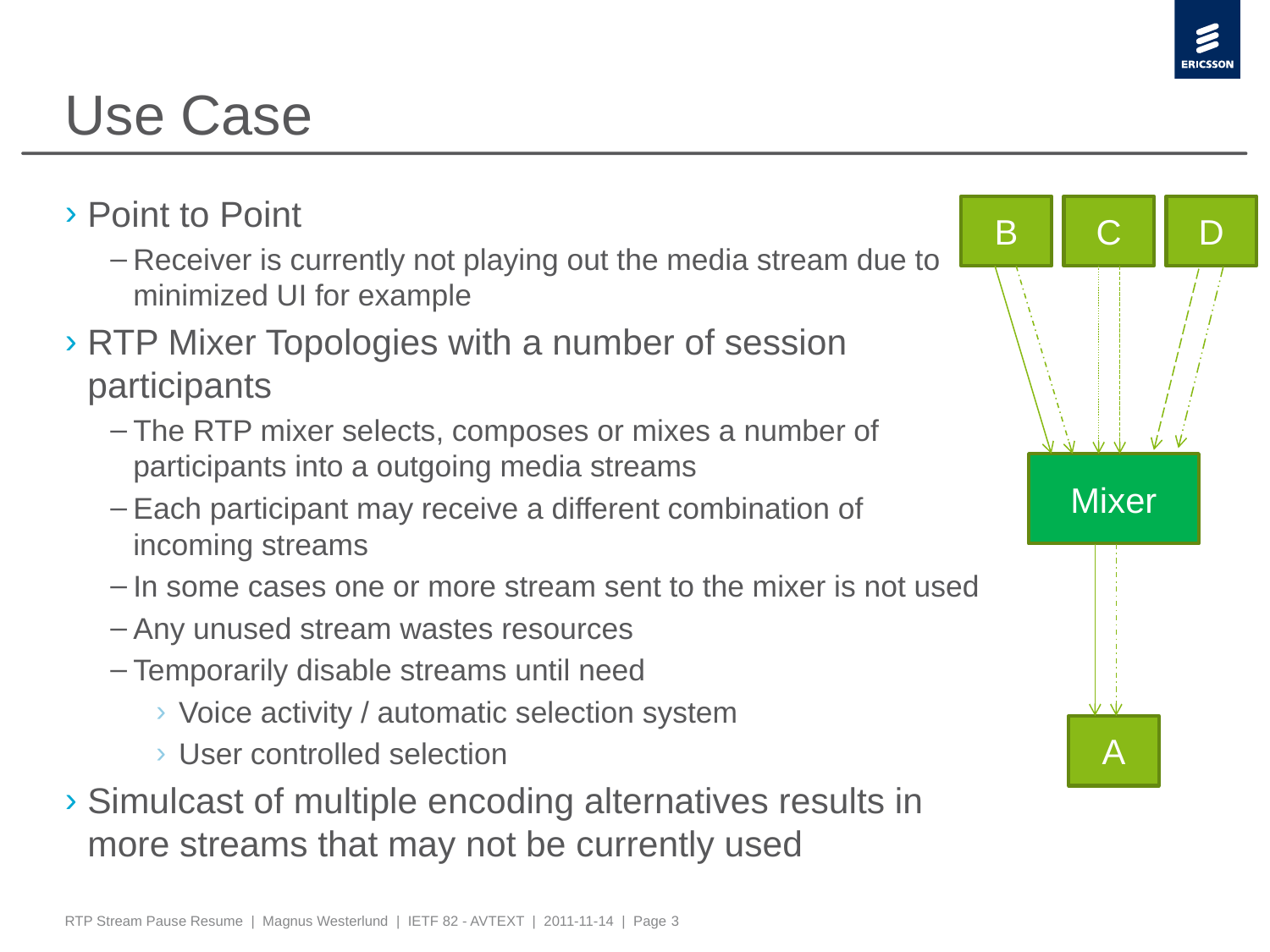

# Use Case
Point to Point
Receiver is currently not playing out the media stream due to minimized UI for example
RTP Mixer Topologies with a number of session participants
The RTP mixer selects, composes or mixes a number of participants into a outgoing media streams
Each participant may receive a different combination of incoming streams
In some cases one or more stream sent to the mixer is not used
Any unused stream wastes resources
Temporarily disable streams until need
Voice activity / automatic selection system
User controlled selection
Simulcast of multiple encoding alternatives results in more streams that may not be currently used
B
C
D
Mixer
A